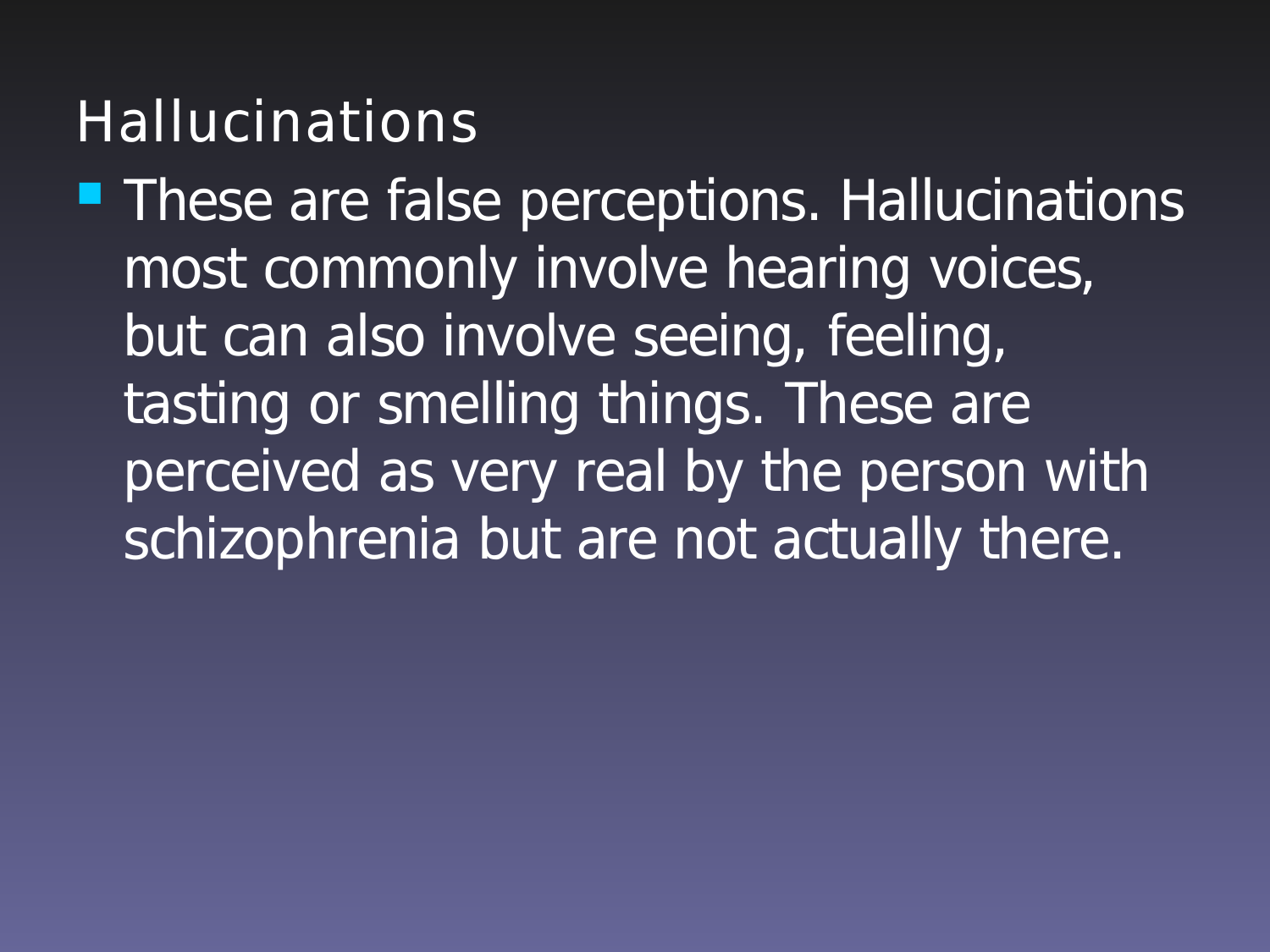

Hallucinations
These are false perceptions. Hallucinations most commonly involve hearing voices, but can also involve seeing, feeling, tasting or smelling things. These are perceived as very real by the person with schizophrenia but are not actually there.